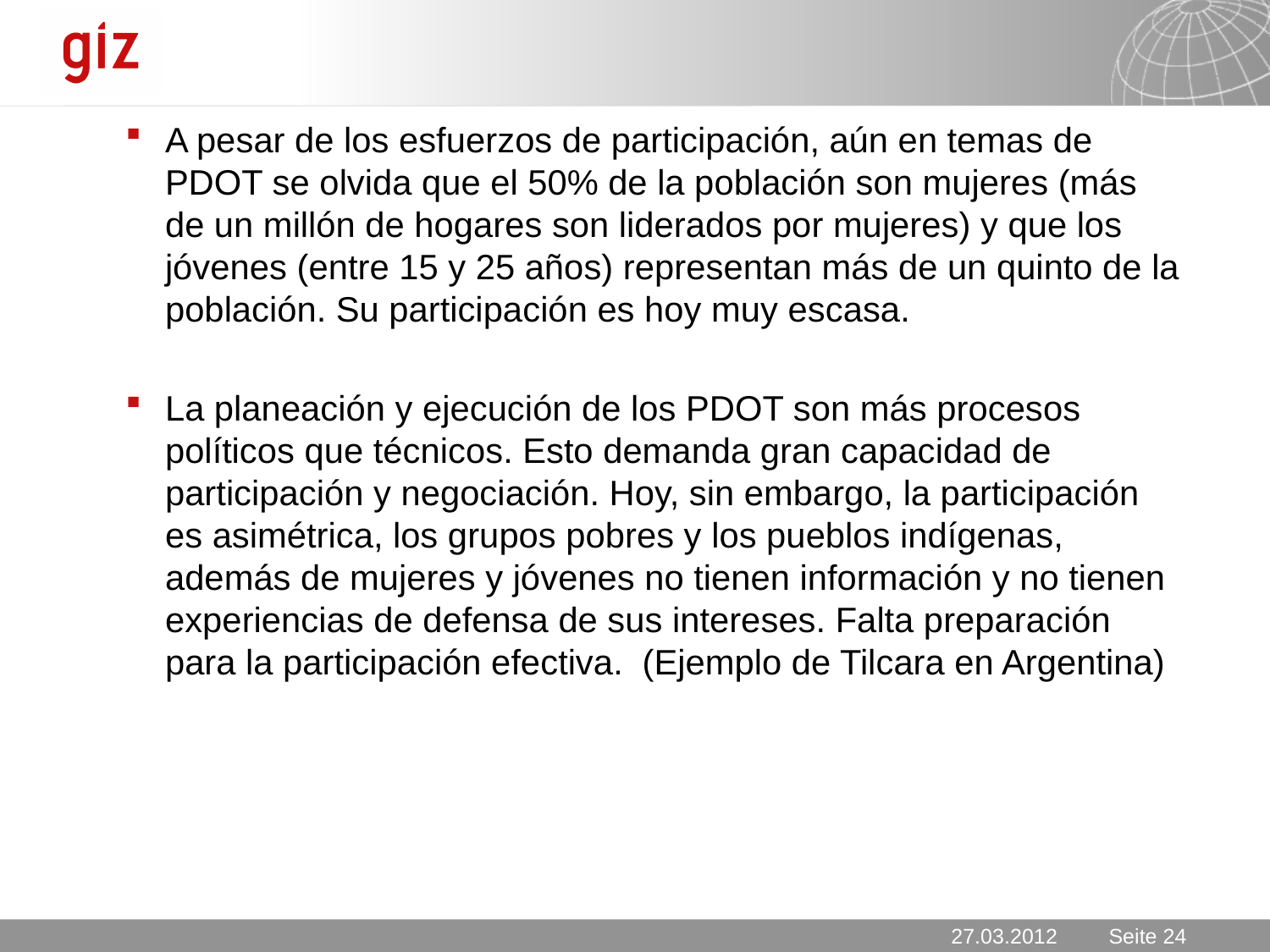

A pesar de los esfuerzos de participación, aún en temas de PDOT se olvida que el 50% de la población son mujeres (más de un millón de hogares son liderados por mujeres) y que los jóvenes (entre 15 y 25 años) representan más de un quinto de la población. Su participación es hoy muy escasa.

La planeación y ejecución de los PDOT son más procesos políticos que técnicos. Esto demanda gran capacidad de participación y negociación. Hoy, sin embargo, la participación es asimétrica, los grupos pobres y los pueblos indígenas, además de mujeres y jóvenes no tienen información y no tienen experiencias de defensa de sus intereses. Falta preparación para la participación efectiva.  (Ejemplo de Tilcara en Argentina)
27.03.2012